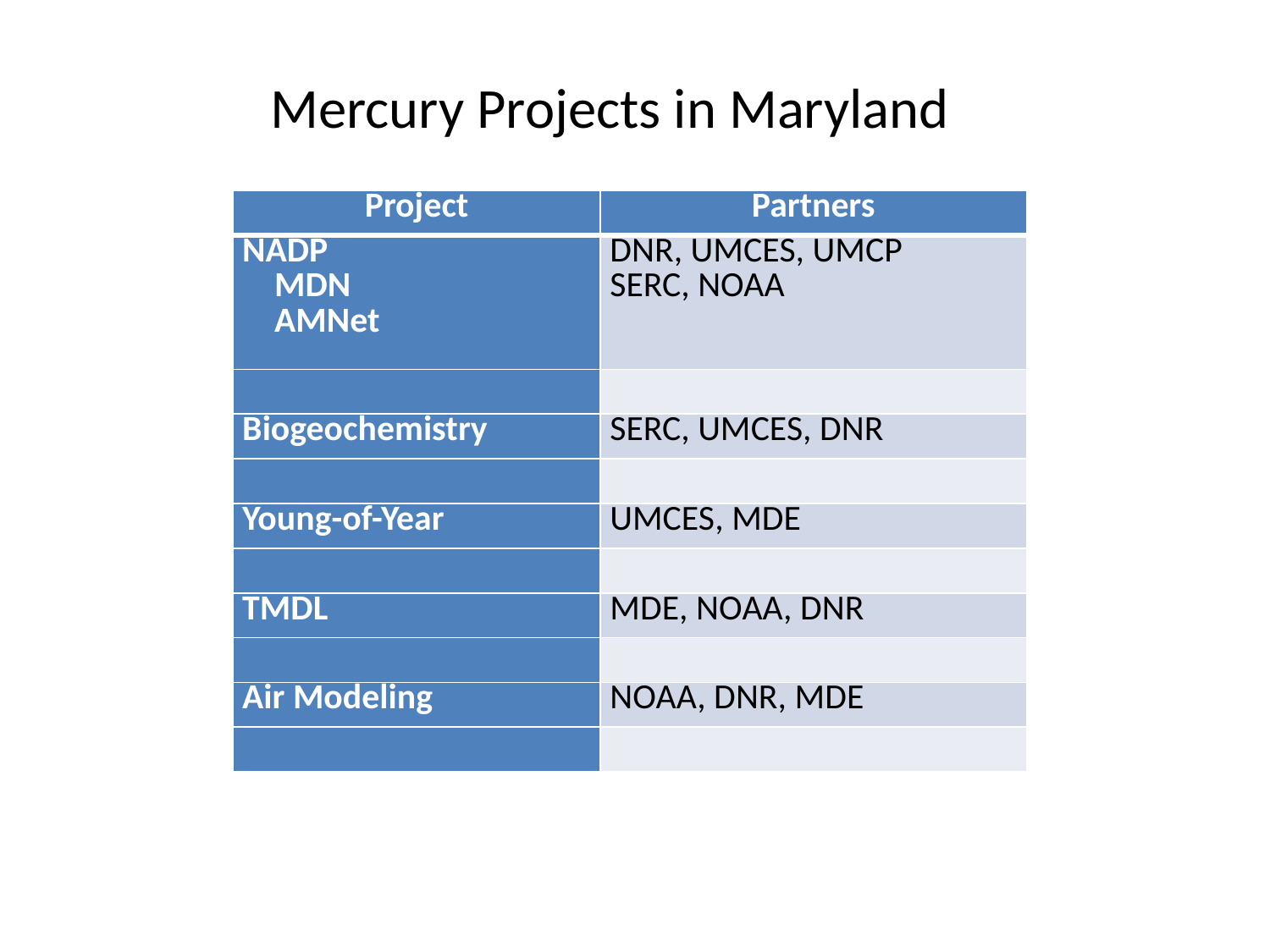

Mercury Projects in Maryland
| Project | Partners |
| --- | --- |
| NADP MDN AMNet | DNR, UMCES, UMCP SERC, NOAA |
|  |  |
| Biogeochemistry | SERC, UMCES, DNR |
|  |  |
| Young-of-Year | UMCES, MDE |
|  |  |
| TMDL | MDE, NOAA, DNR |
|  |  |
| Air Modeling | NOAA, DNR, MDE |
|  |  |